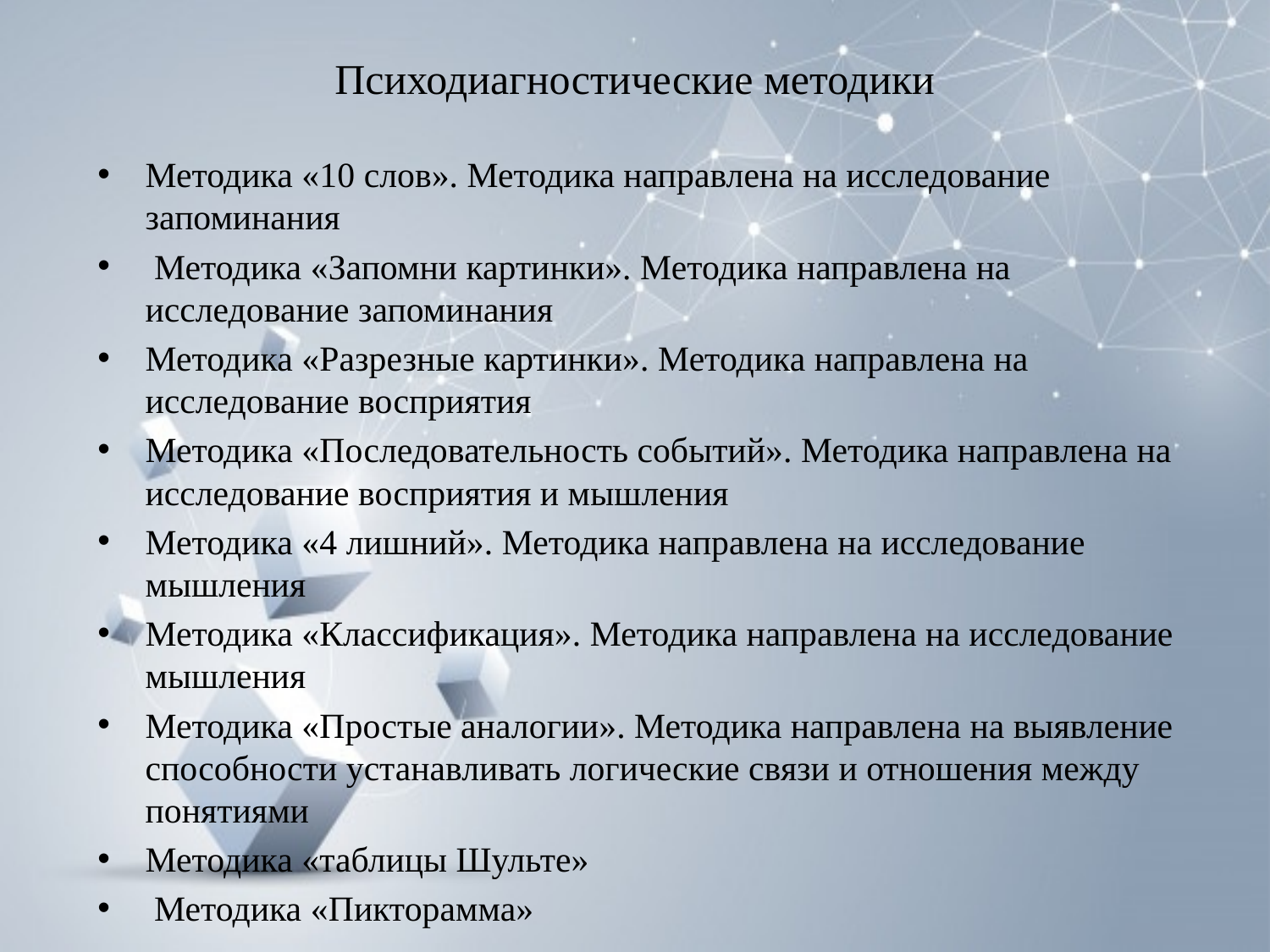

# Психодиагностические методики
Методика «10 слов». Методика направлена на исследование запоминания
 Методика «Запомни картинки». Методика направлена на исследование запоминания
Методика «Разрезные картинки». Методика направлена на исследование восприятия
Методика «Последовательность событий». Методика направлена на исследование восприятия и мышления
Методика «4 лишний». Методика направлена на исследование мышления
Методика «Классификация». Методика направлена на исследование мышления
Методика «Простые аналогии». Методика направлена на выявление способности устанавливать логические связи и отношения между понятиями
Методика «таблицы Шульте»
 Методика «Пикторамма»